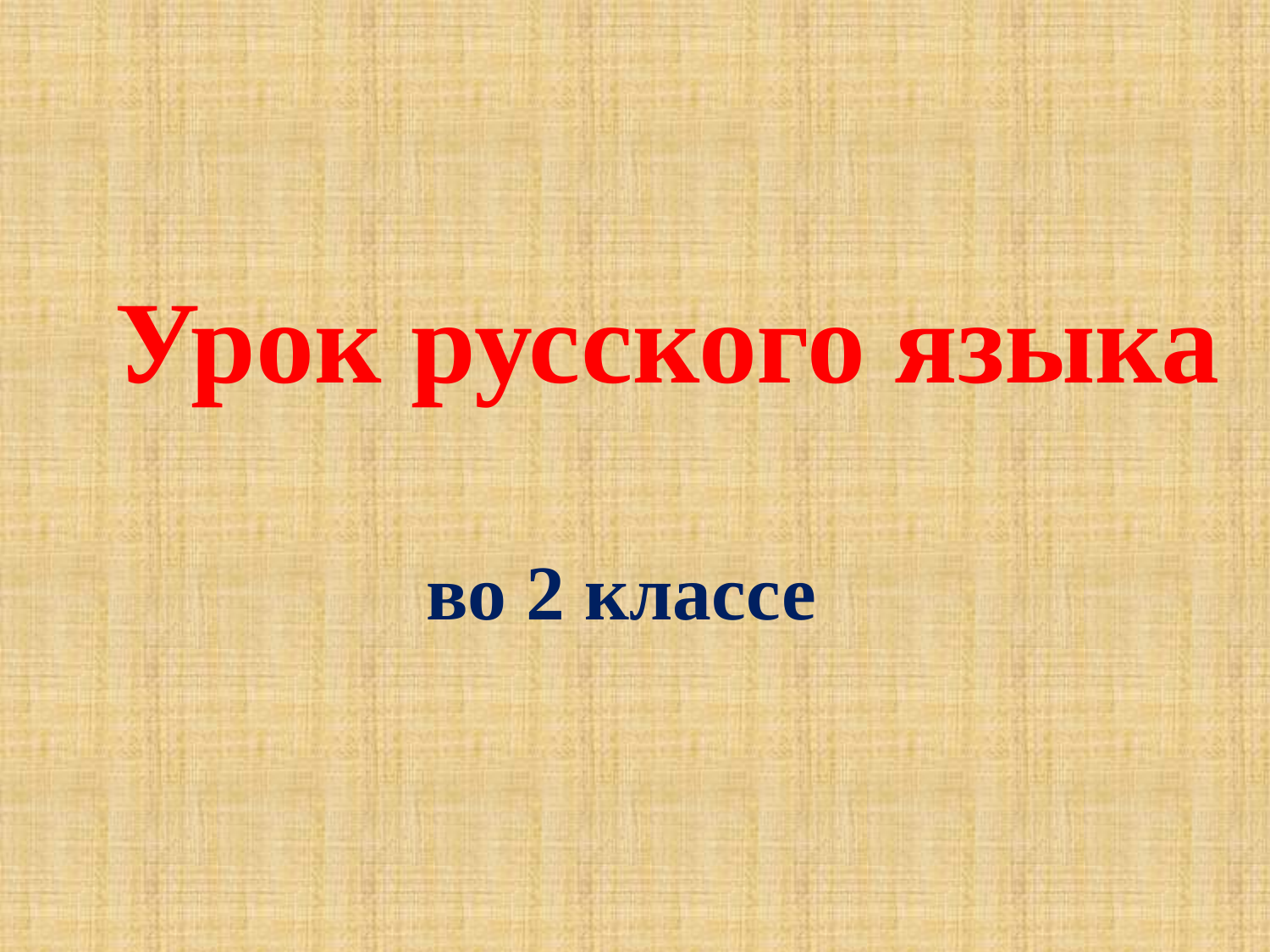

# Урок русского языка
                  во 2 классе